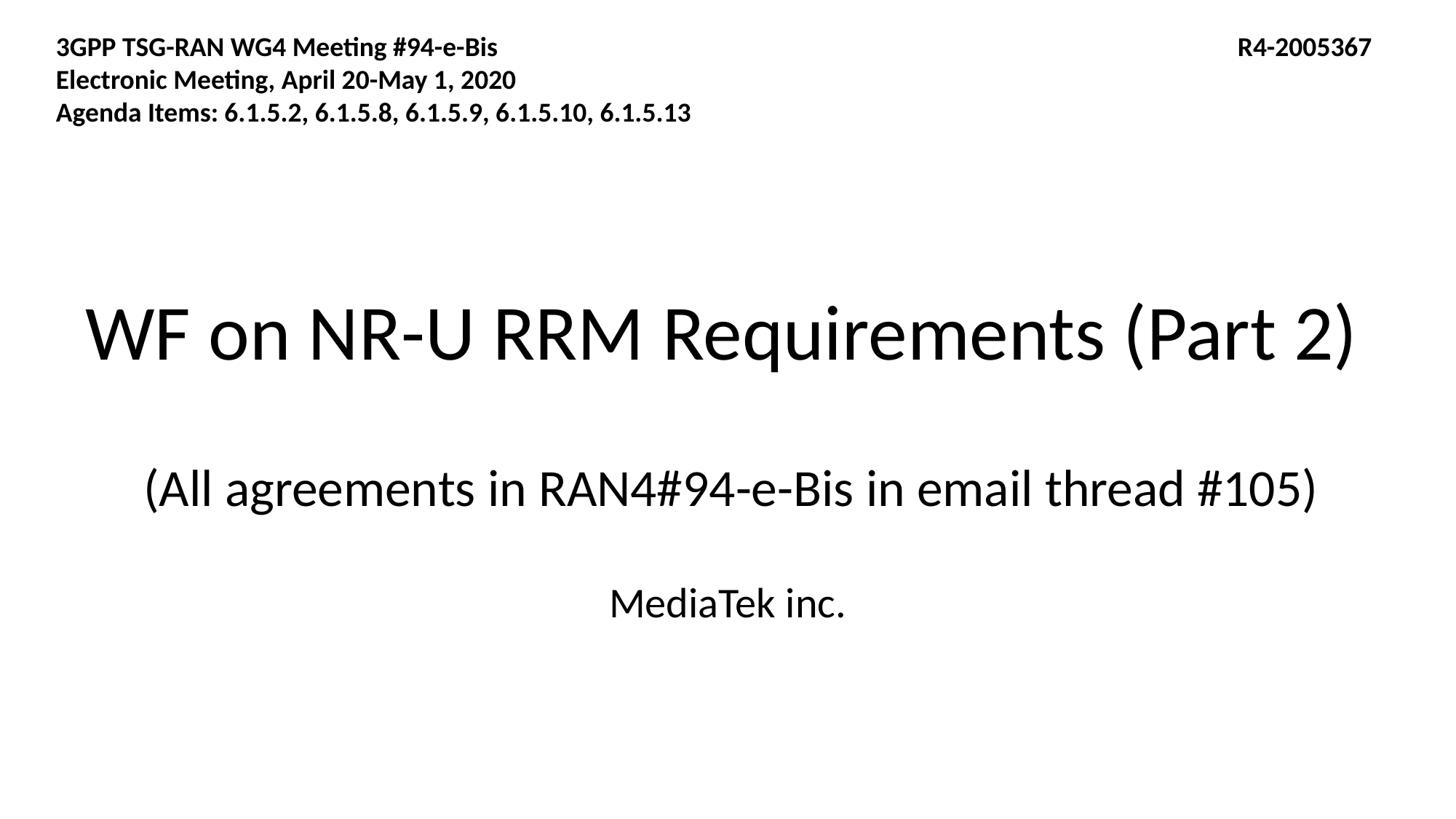

3GPP TSG-RAN WG4 Meeting #94-e-Bis                                                                                                                        R4-2005367
Electronic Meeting, April 20-May 1, 2020
Agenda Items: 6.1.5.2, 6.1.5.8, 6.1.5.9, 6.1.5.10, 6.1.5.13
# WF on NR-U RRM Requirements (Part 2) (All agreements in RAN4#94-e-Bis in email thread #105)
MediaTek inc.